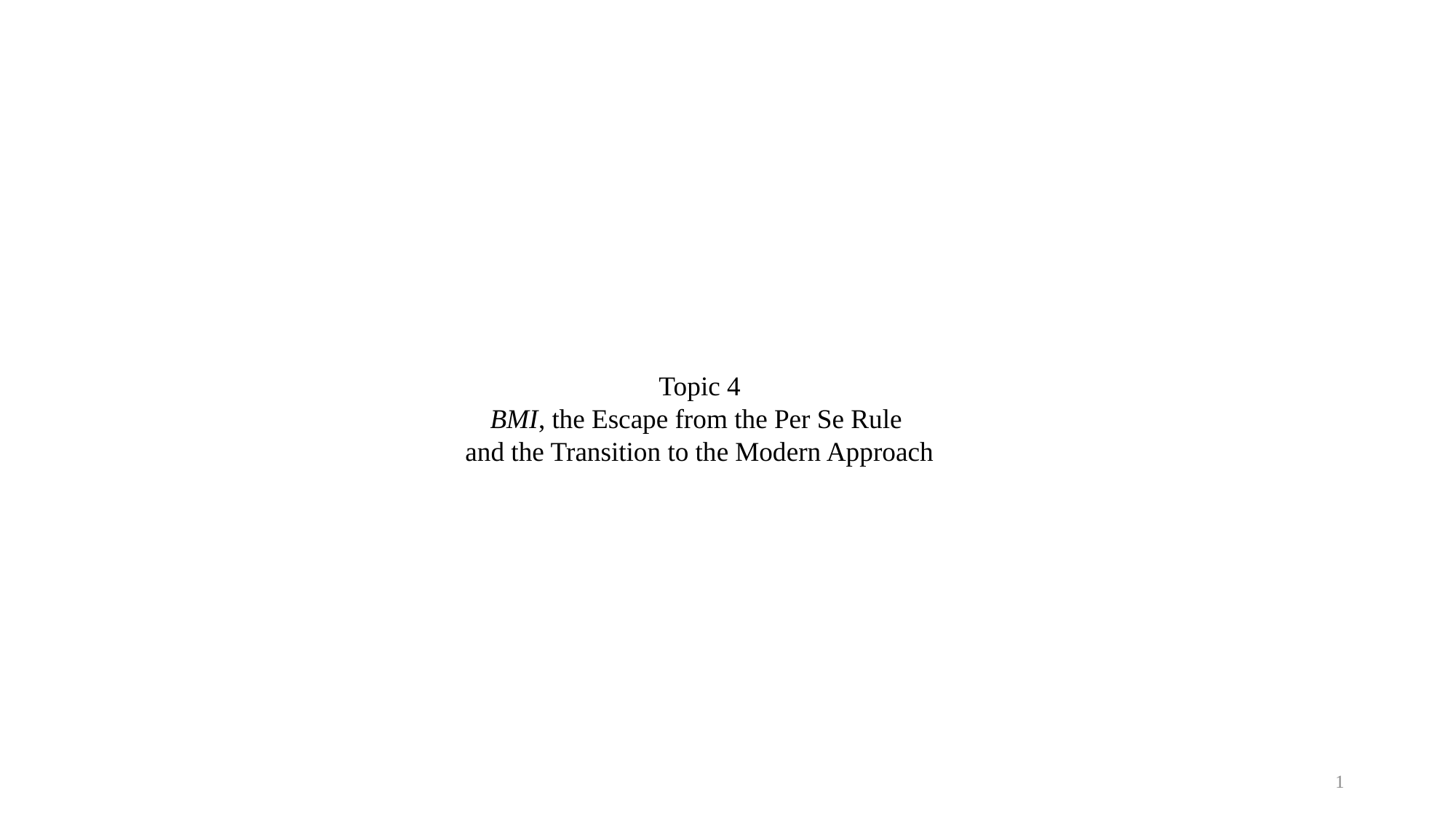

# Topic 4 BMI, the Escape from the Per Se Rule and the Transition to the Modern Approach

1